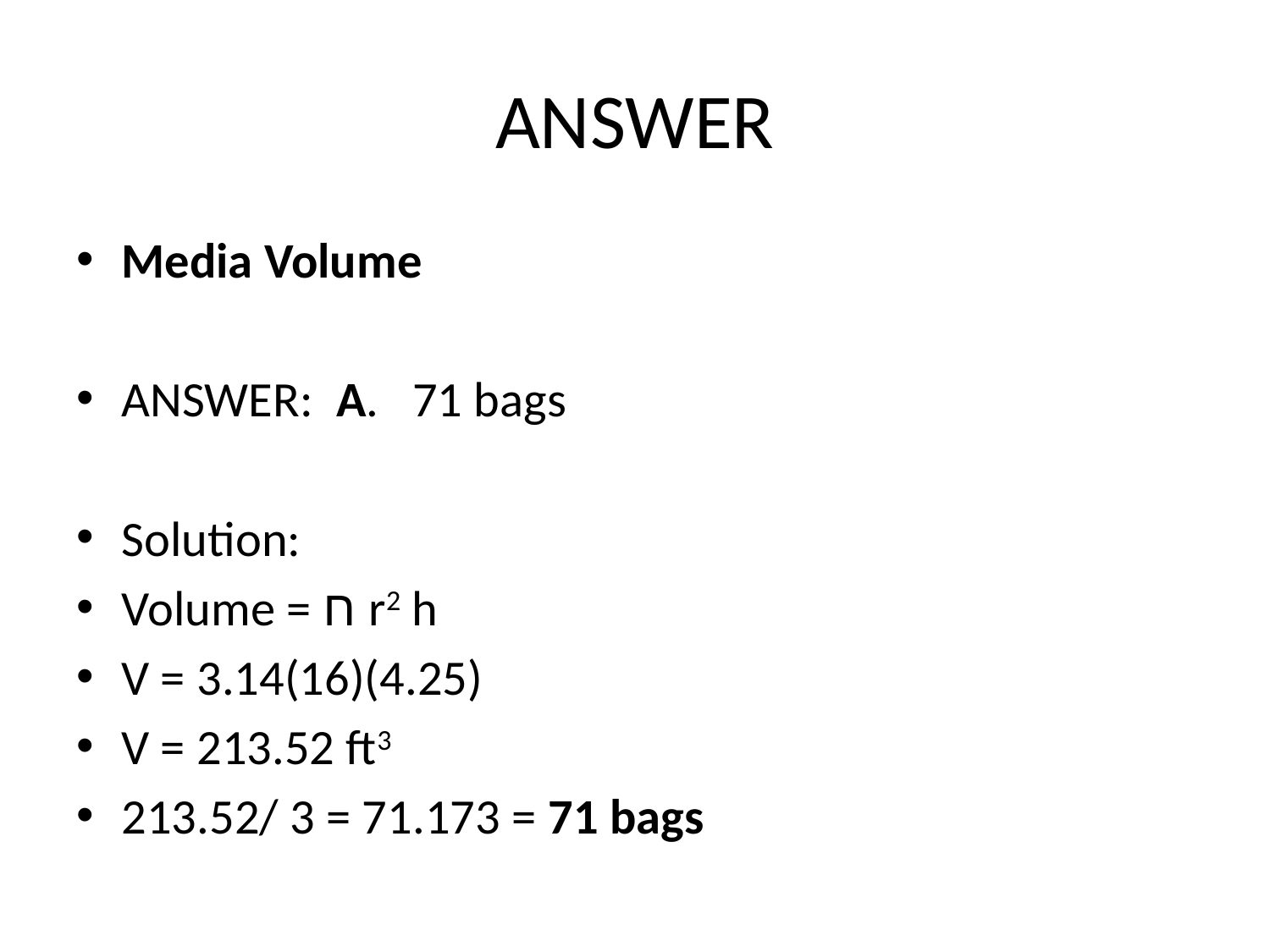

# ANSWER
Media Volume

ANSWER:  A.   71 bags

Solution:
Volume = ח r2 h
V = 3.14(16)(4.25)
V = 213.52 ft3
213.52/ 3 = 71.173 = 71 bags